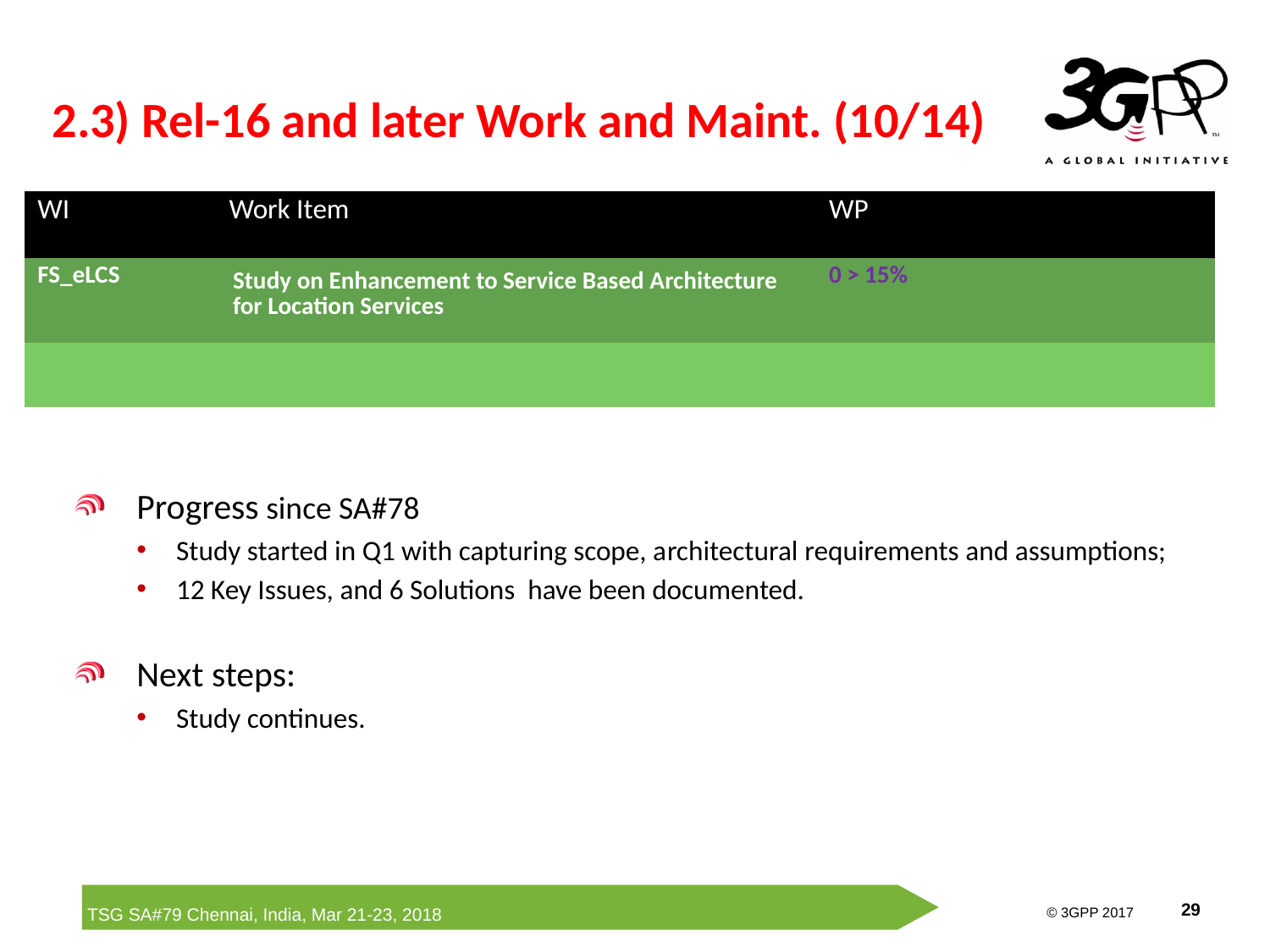

# 2.3) Rel-16 and later Work and Maint. (10/14)
| WI | Work Item | WP |  |  |
| --- | --- | --- | --- | --- |
| FS\_eLCS | Study on Enhancement to Service Based Architecture for Location Services | 0 > 15% |  |  |
|  |  |  |  |  |
Progress since SA#78
Study started in Q1 with capturing scope, architectural requirements and assumptions;
12 Key Issues, and 6 Solutions  have been documented.

Next steps:
Study continues.